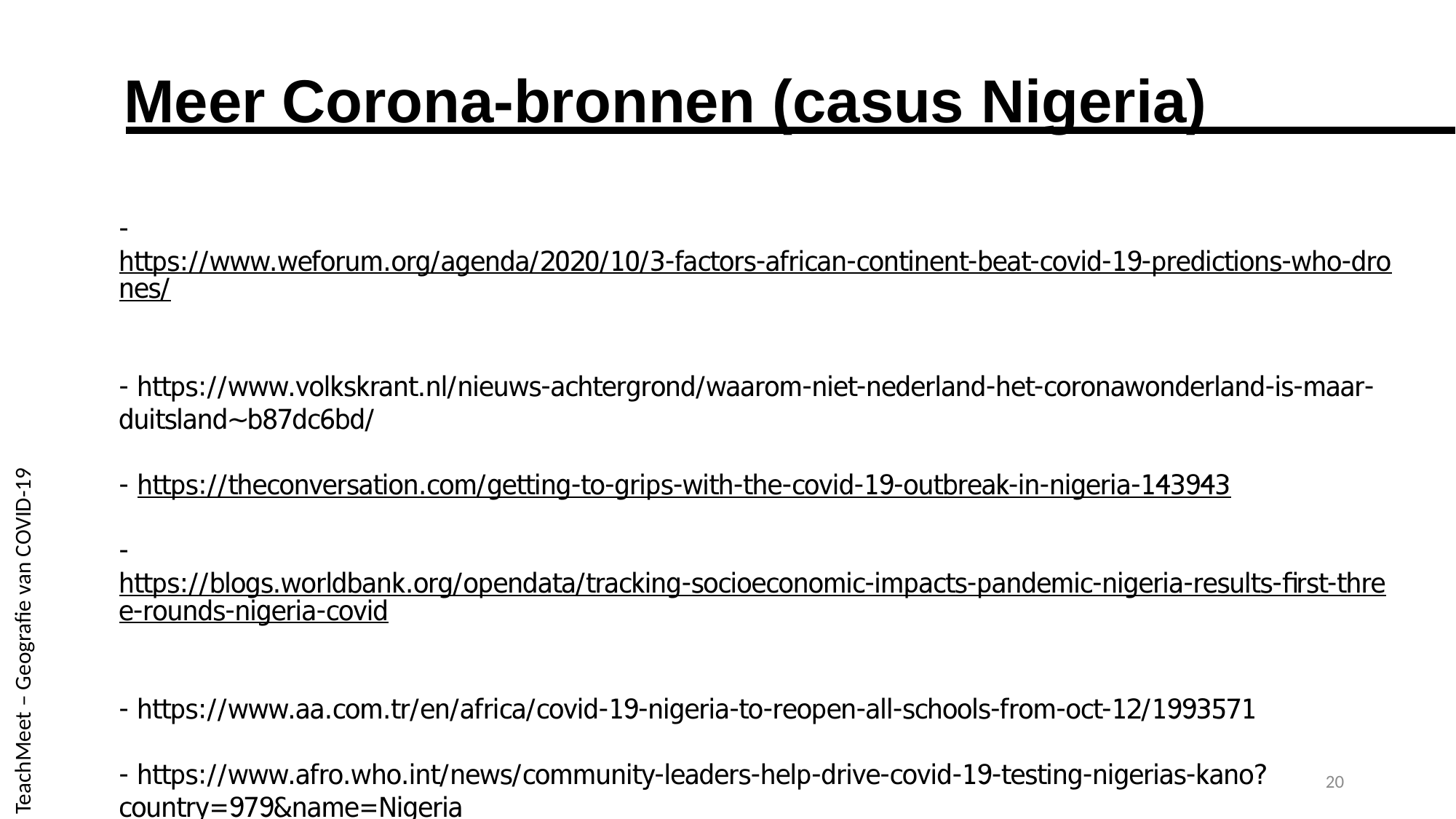

Meer Corona-bronnen (casus Nigeria)
TeachMeet – Geografie van COVID-19
- https://www.weforum.org/agenda/2020/10/3-factors-african-continent-beat-covid-19-predictions-who-drones/
- https://www.volkskrant.nl/nieuws-achtergrond/waarom-niet-nederland-het-coronawonderland-is-maar-duitsland~b87dc6bd/

- https://theconversation.com/getting-to-grips-with-the-covid-19-outbreak-in-nigeria-143943
- https://blogs.worldbank.org/opendata/tracking-socioeconomic-impacts-pandemic-nigeria-results-first-three-rounds-nigeria-covid
- https://www.aa.com.tr/en/africa/covid-19-nigeria-to-reopen-all-schools-from-oct-12/1993571

- https://www.afro.who.int/news/community-leaders-help-drive-covid-19-testing-nigerias-kano?country=979&name=Nigeria
20